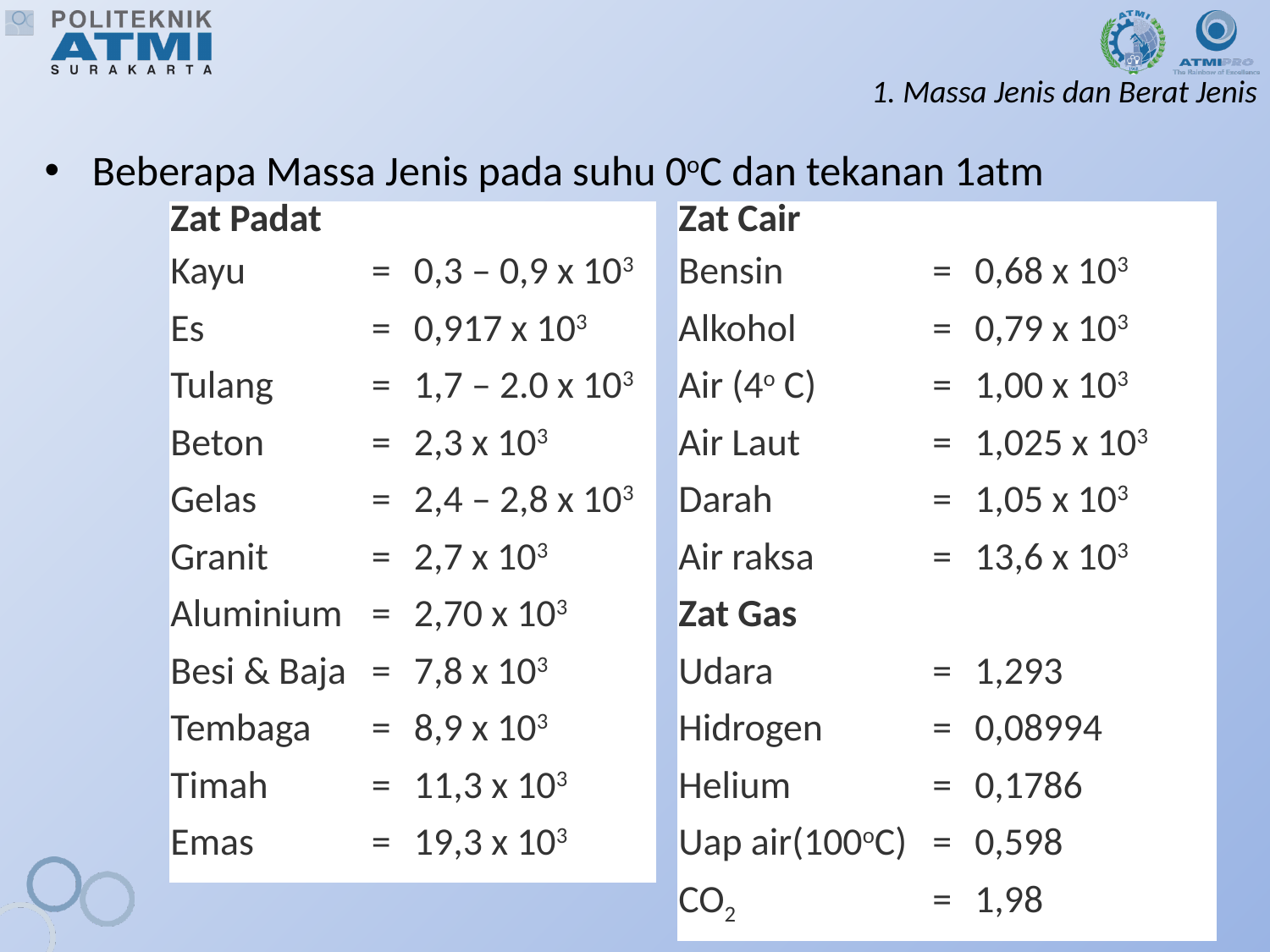

# 1. Massa Jenis dan Berat Jenis
Beberapa Massa Jenis pada suhu 0oC dan tekanan 1atm
| Zat Padat |  |  |  | Zat Cair |  |  |
| --- | --- | --- | --- | --- | --- | --- |
| Kayu | = | 0,3 – 0,9 x 103 |  | Bensin | = | 0,68 x 103 |
| Es | = | 0,917 x 103 |  | Alkohol | = | 0,79 x 103 |
| Tulang | = | 1,7 – 2.0 x 103 |  | Air (4o C) | = | 1,00 x 103 |
| Beton | = | 2,3 x 103 |  | Air Laut | = | 1,025 x 103 |
| Gelas | = | 2,4 – 2,8 x 103 |  | Darah | = | 1,05 x 103 |
| Granit | = | 2,7 x 103 |  | Air raksa | = | 13,6 x 103 |
| Aluminium | = | 2,70 x 103 |  | Zat Gas |  |  |
| Besi & Baja | = | 7,8 x 103 |  | Udara | = | 1,293 |
| Tembaga | = | 8,9 x 103 |  | Hidrogen | = | 0,08994 |
| Timah | = | 11,3 x 103 |  | Helium | = | 0,1786 |
| Emas | = | 19,3 x 103 |  | Uap air(100oC) | = | 0,598 |
|  |  |  |  | CO2 | = | 1,98 |